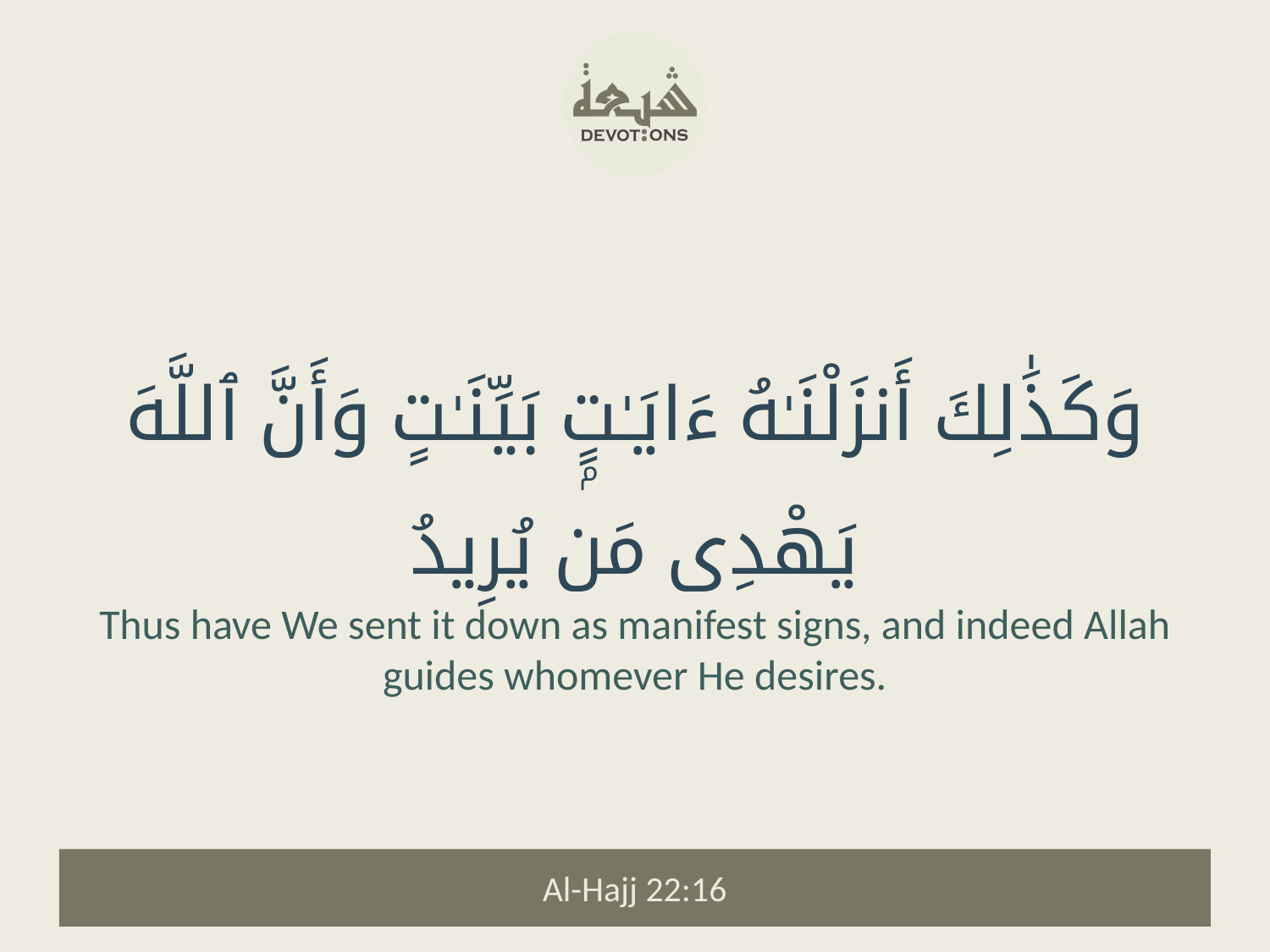

وَكَذَٰلِكَ أَنزَلْنَـٰهُ ءَايَـٰتٍۭ بَيِّنَـٰتٍ وَأَنَّ ٱللَّهَ يَهْدِى مَن يُرِيدُ
Thus have We sent it down as manifest signs, and indeed Allah guides whomever He desires.
Al-Hajj 22:16